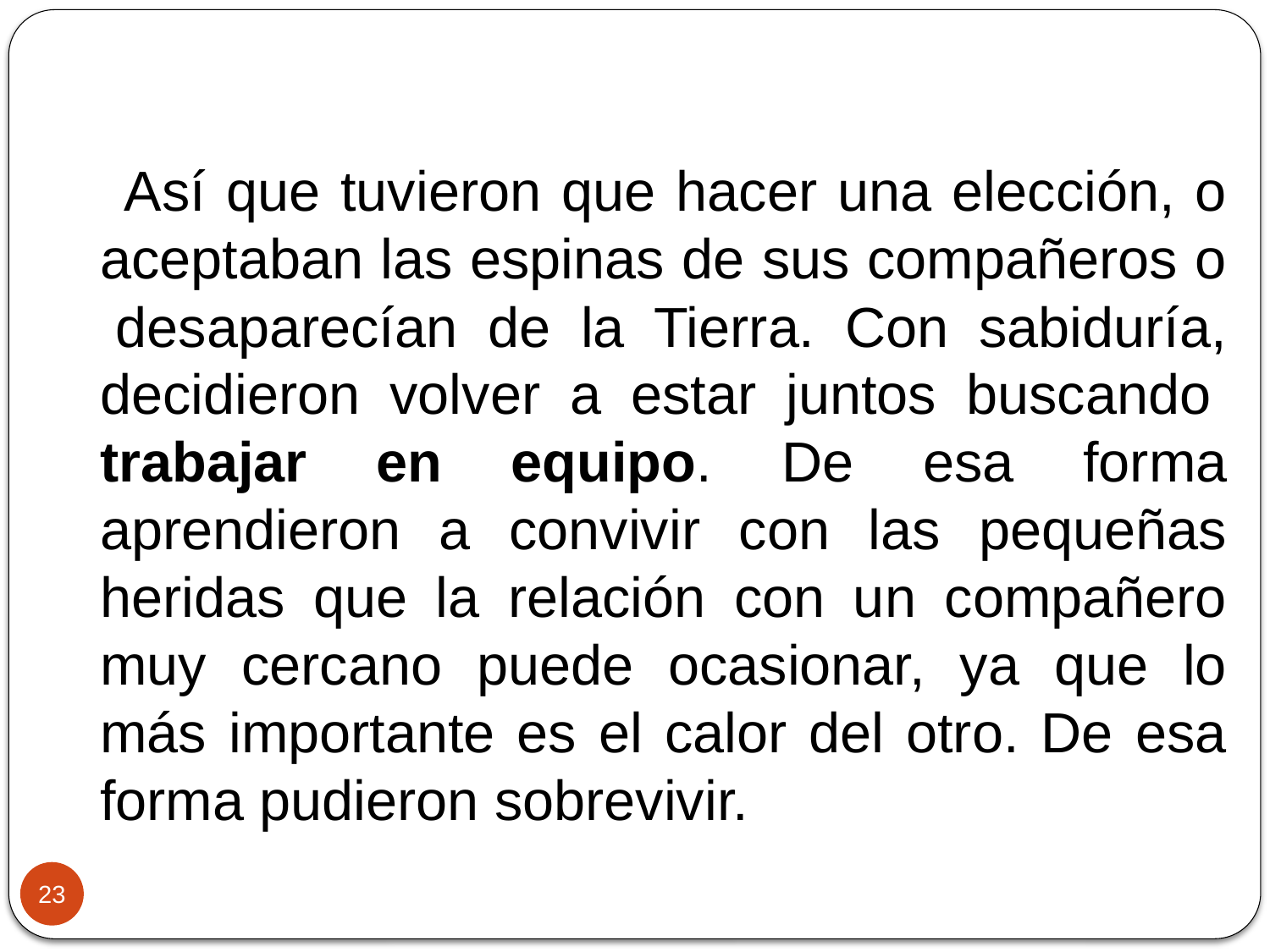

Así que tuvieron que hacer una elección, o aceptaban las espinas de sus compañeros o  desaparecían de la Tierra. Con sabiduría, decidieron volver a estar juntos buscando  trabajar en equipo. De esa forma aprendieron a convivir con las pequeñas heridas que la relación con un compañero muy cercano puede ocasionar, ya que lo más importante es el calor del otro. De esa forma pudieron sobrevivir.

23